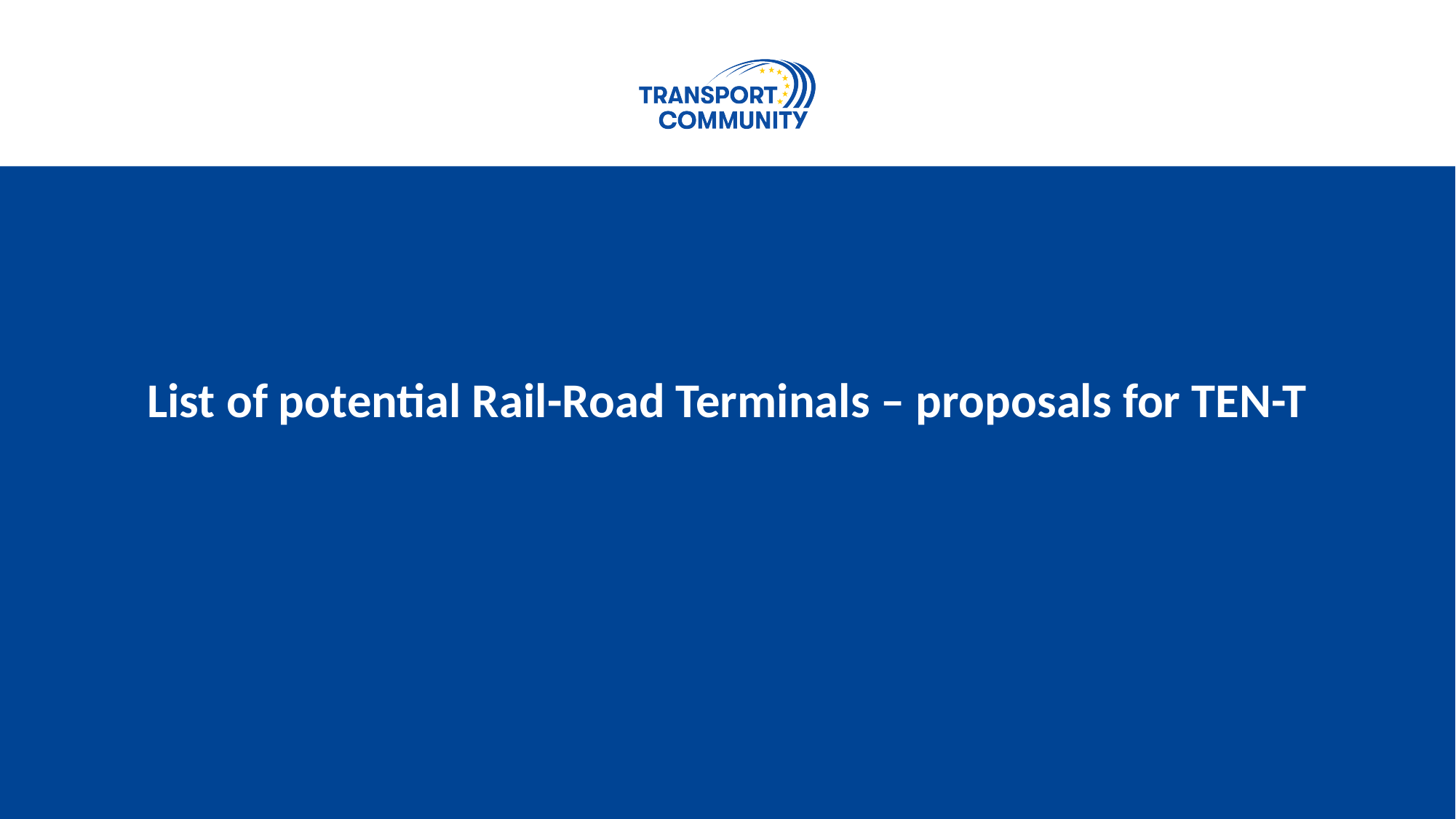

List of potential Rail-Road Terminals – proposals for TEN-T

#